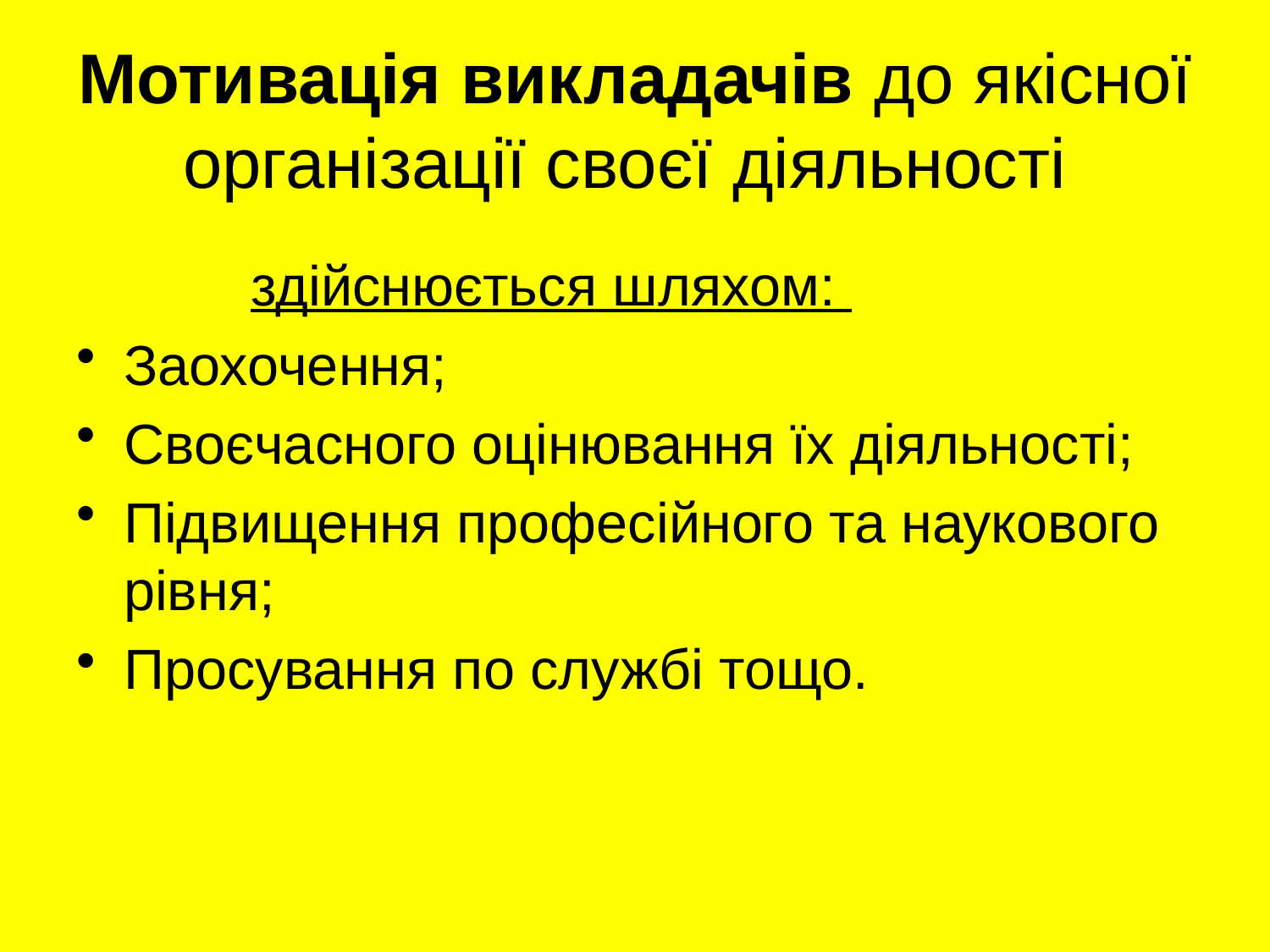

# Мотивація викладачів до якісної організації своєї діяльності
		здійснюється шляхом:
Заохочення;
Своєчасного оцінювання їх діяльності;
Підвищення професійного та наукового рівня;
Просування по службі тощо.